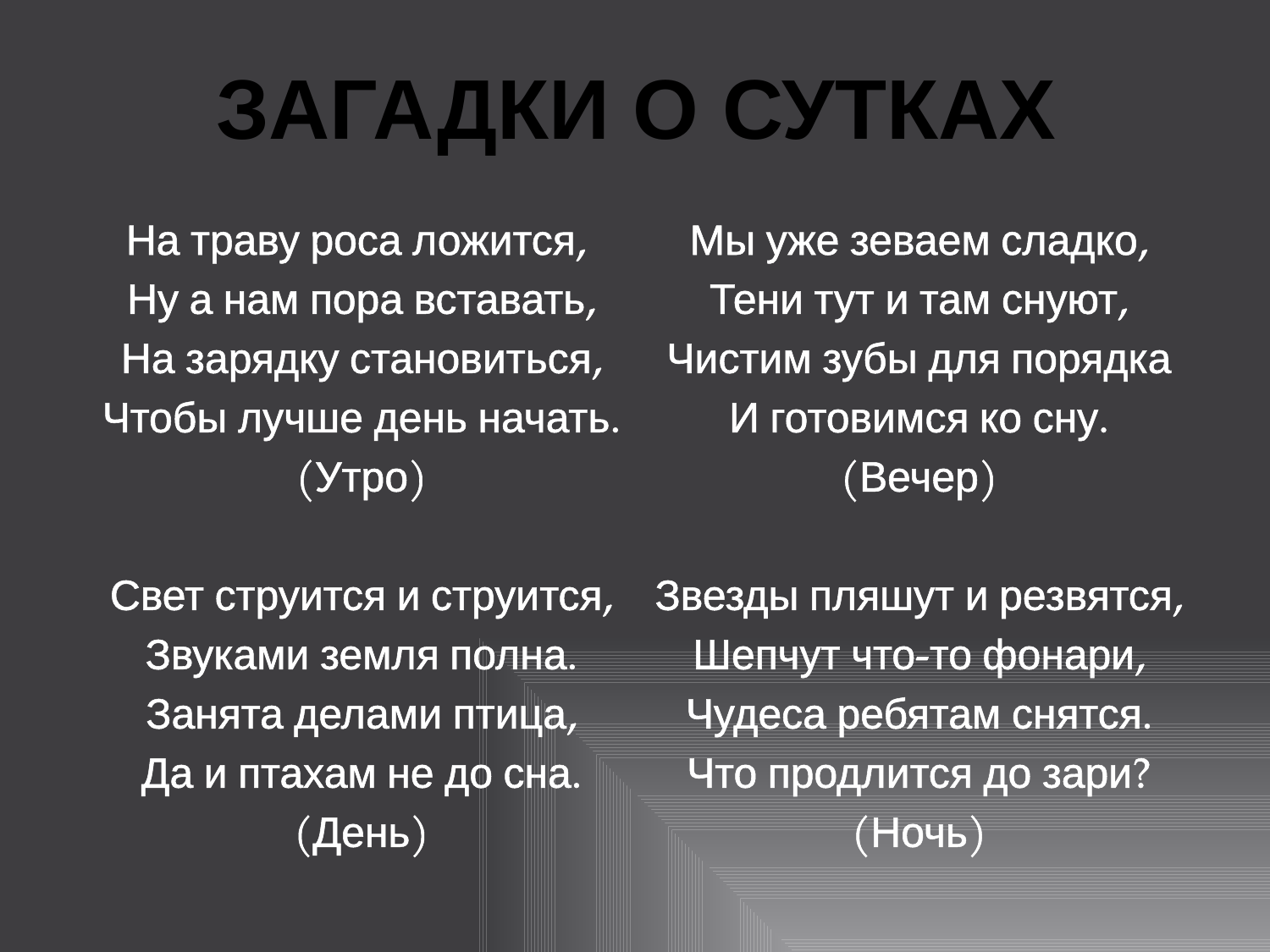

# ЗАГАДКИ О СУТКАХ
На траву роса ложится,
 Ну а нам пора вставать,
 На зарядку становиться,
 Чтобы лучше день начать.
 (Утро)

 Свет струится и струится,
 Звуками земля полна.
 Занята делами птица,
 Да и птахам не до сна.
 (День)

 Мы уже зеваем сладко,
 Тени тут и там снуют,
 Чистим зубы для порядка
 И готовимся ко сну.
 (Вечер)

 Звезды пляшут и резвятся,
 Шепчут что-то фонари,
 Чудеса ребятам снятся.
 Что продлится до зари?
 (Ночь)